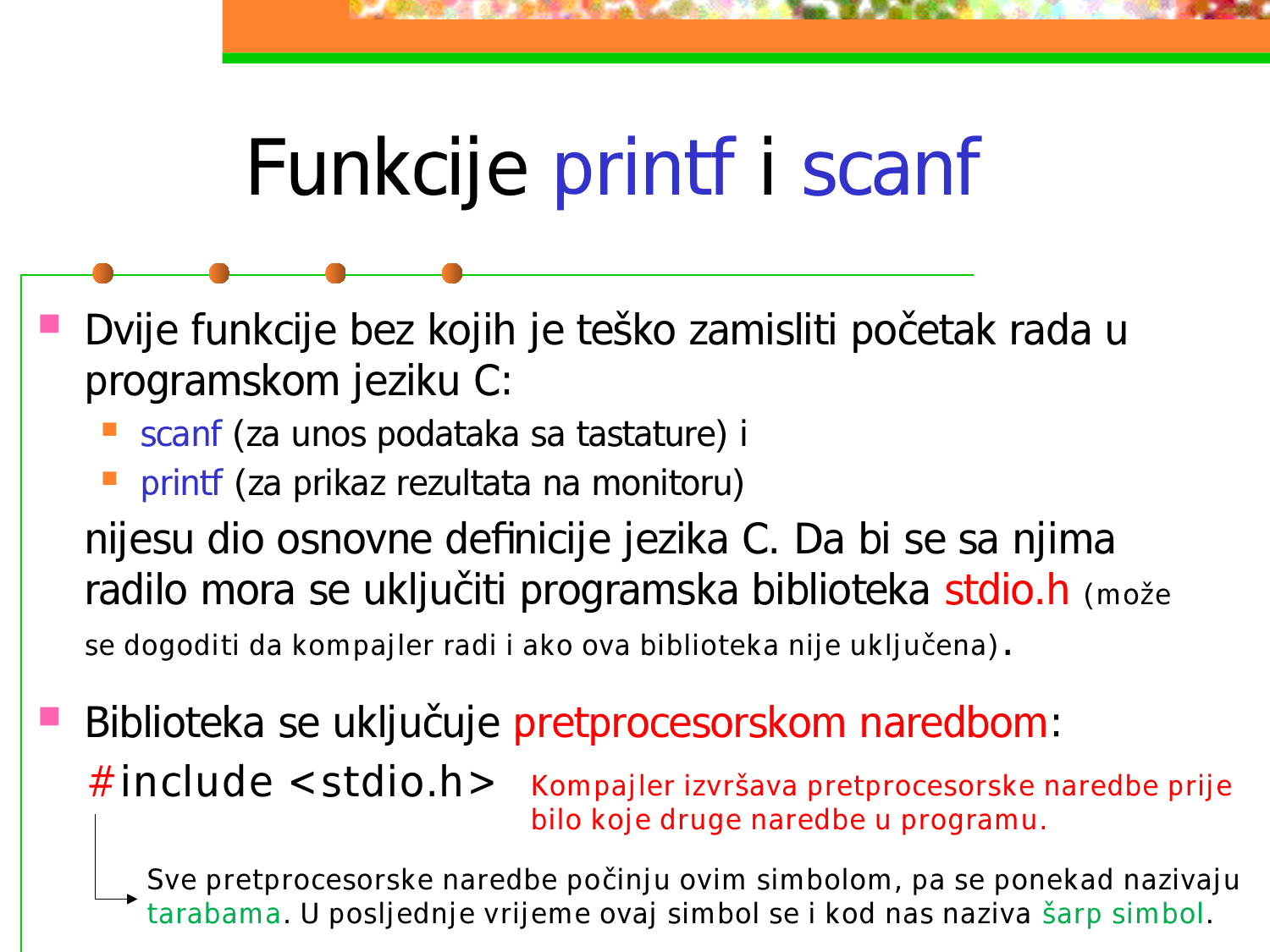

# Funkcije printf i scanf
Dvije funkcije bez kojih je teško zamisliti početak rada u programskom jeziku C:
scanf (za unos podataka sa tastature) i
printf (za prikaz rezultata na monitoru)
	nijesu dio osnovne definicije jezika C. Da bi se sa njima radilo mora se uključiti programska biblioteka stdio.h (može  se dogoditi da kompajler radi i ako ova biblioteka nije uključena).
Biblioteka se uključuje pretprocesorskom naredbom:
#include <stdio.h>
Kompajler izvršava pretprocesorske naredbe prije bilo koje druge naredbe u programu.

Sve pretprocesorske naredbe počinju ovim simbolom, pa se ponekad nazivaju tarabama. U posljednje vrijeme ovaj simbol se i kod nas naziva šarp simbol.